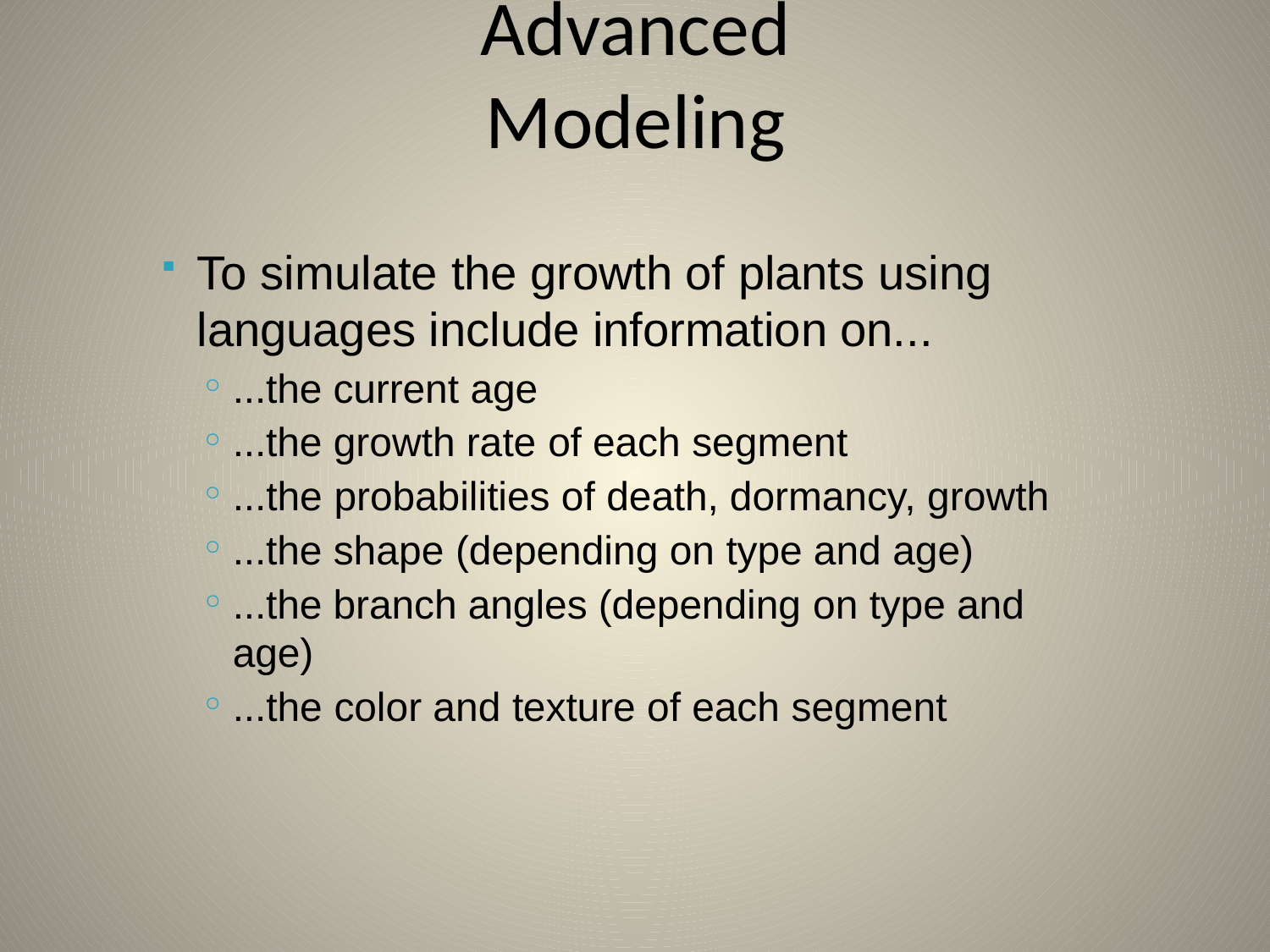

# Advanced Modeling
To simulate the growth of plants using  languages include information on...
...the current age
...the growth rate of each segment
...the probabilities of death, dormancy, growth
...the shape (depending on type and age)
...the branch angles (depending on type and  age)
...the color and texture of each segment